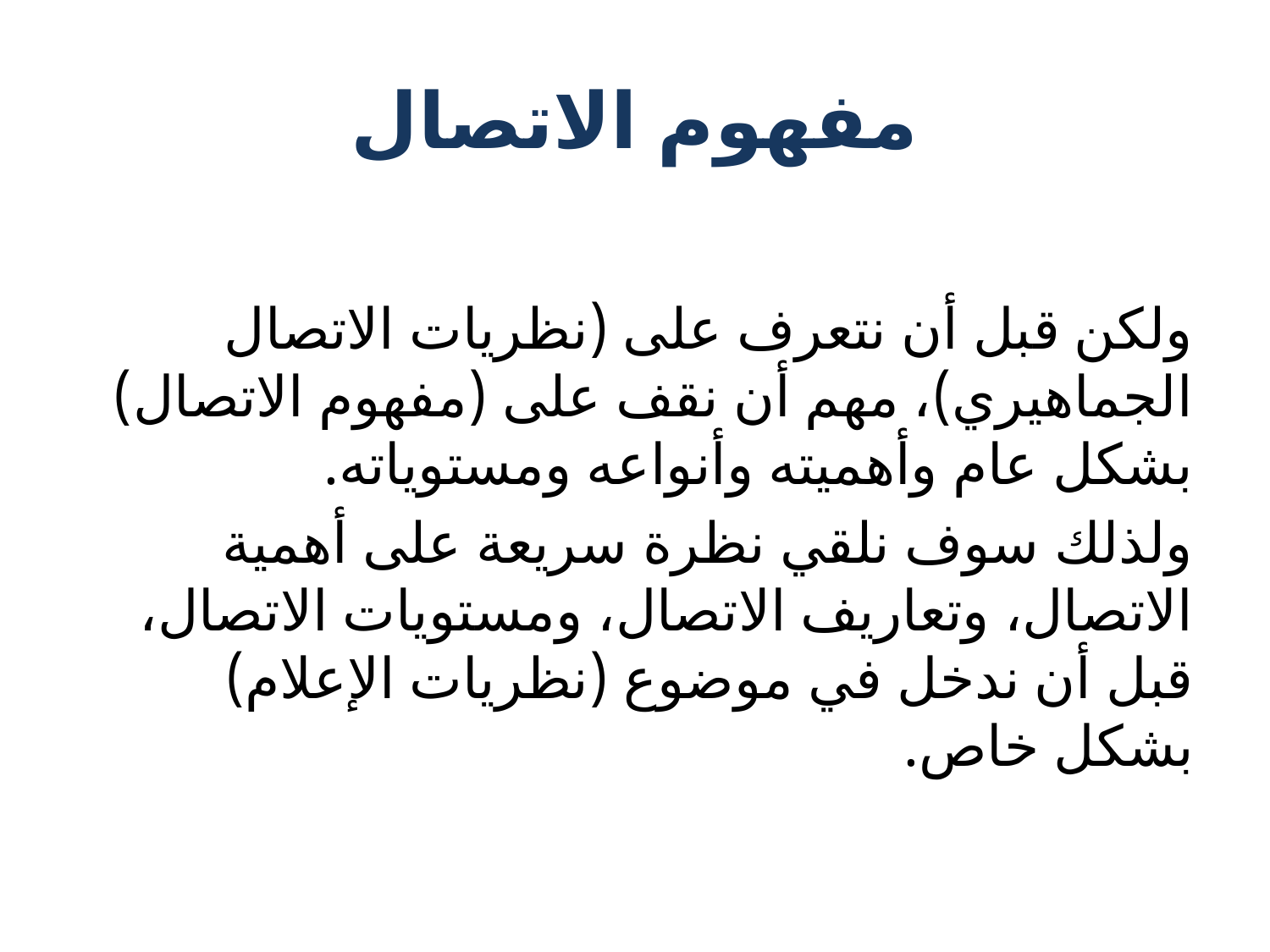

# مفهوم الاتصال
ولكن قبل أن نتعرف على (نظريات الاتصال الجماهيري)، مهم أن نقف على (مفهوم الاتصال) بشكل عام وأهميته وأنواعه ومستوياته.
ولذلك سوف نلقي نظرة سريعة على أهمية الاتصال، وتعاريف الاتصال، ومستويات الاتصال، قبل أن ندخل في موضوع (نظريات الإعلام) بشكل خاص.